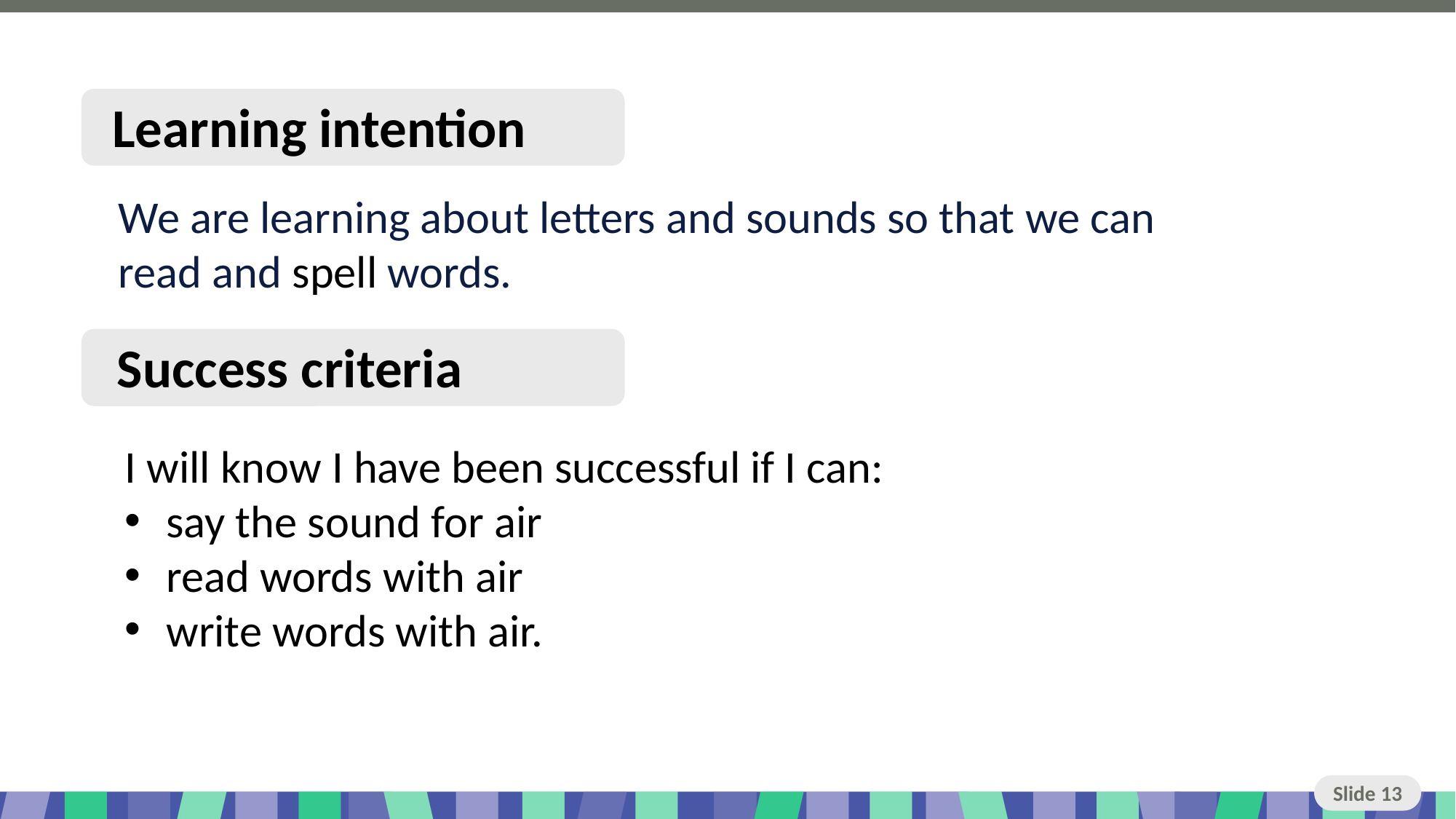

Slide 13 Learning intention and success criteria
I will know I have been successful if I can:
say the sound for air
read words with air
write words with air.